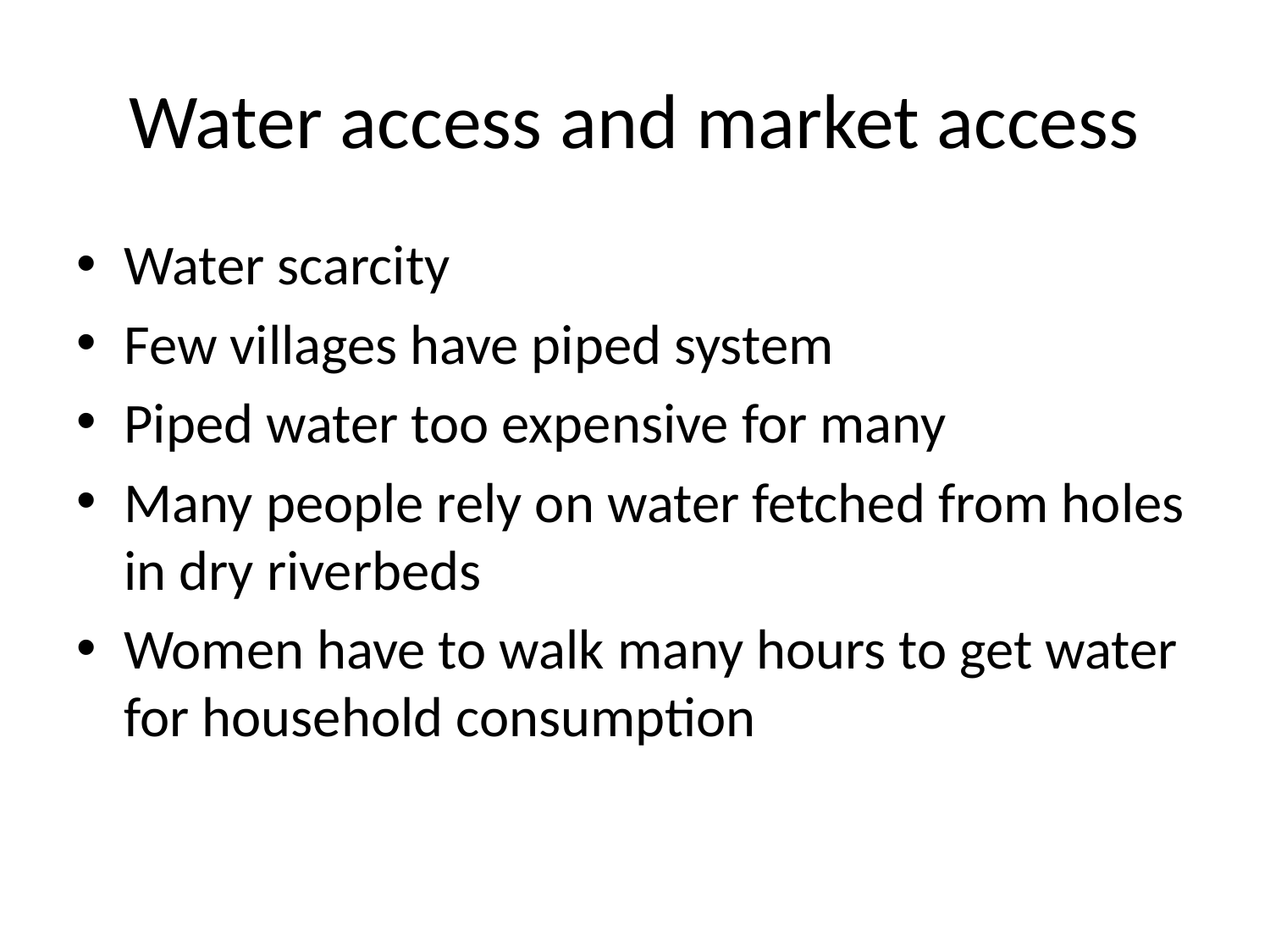

# Water access and market access
Water scarcity
Few villages have piped system
Piped water too expensive for many
Many people rely on water fetched from holes in dry riverbeds
Women have to walk many hours to get water for household consumption